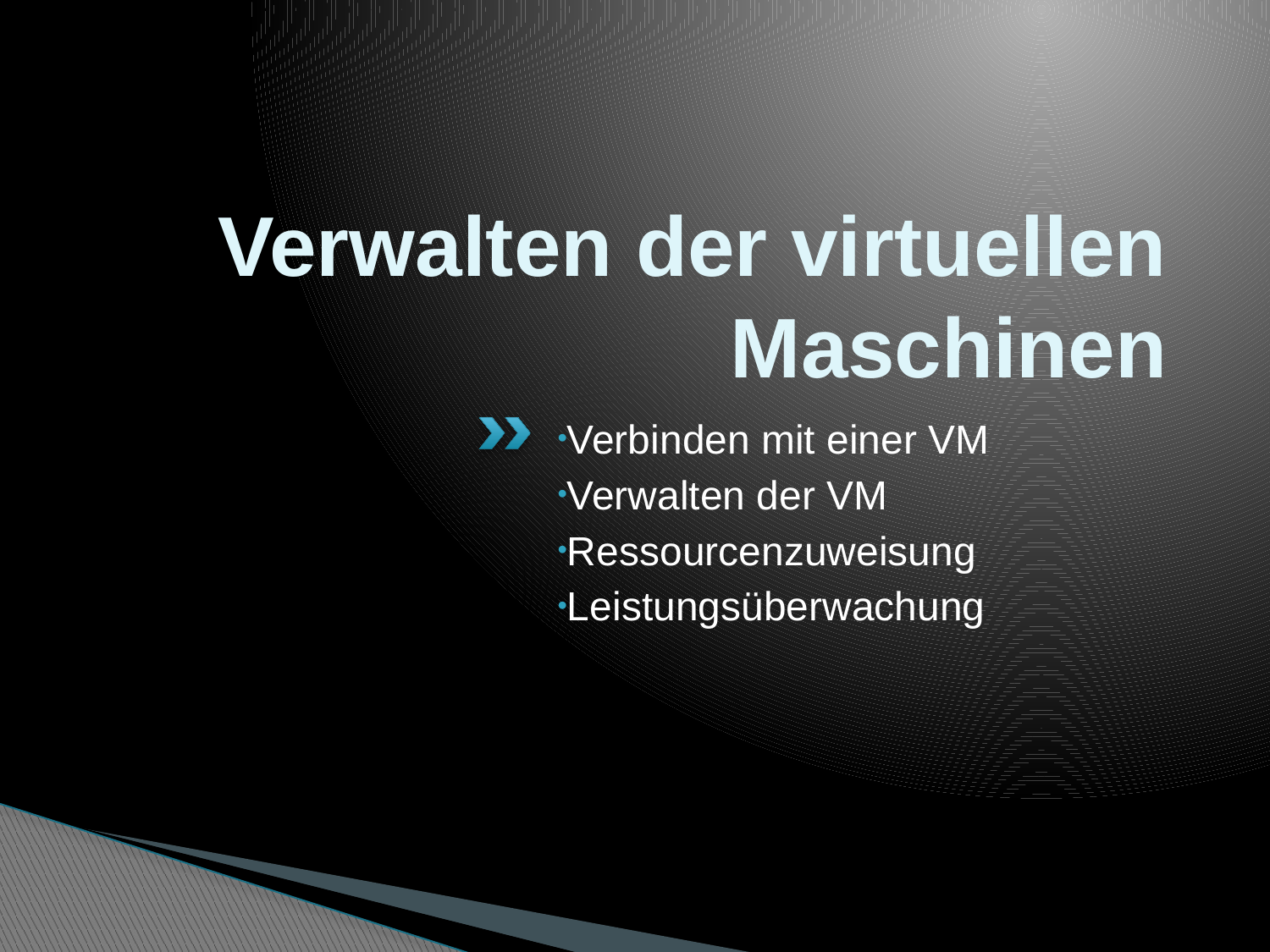

# Verwalten der virtuellen Maschinen
Verbinden mit einer VM
Verwalten der VM
Ressourcenzuweisung
Leistungsüberwachung